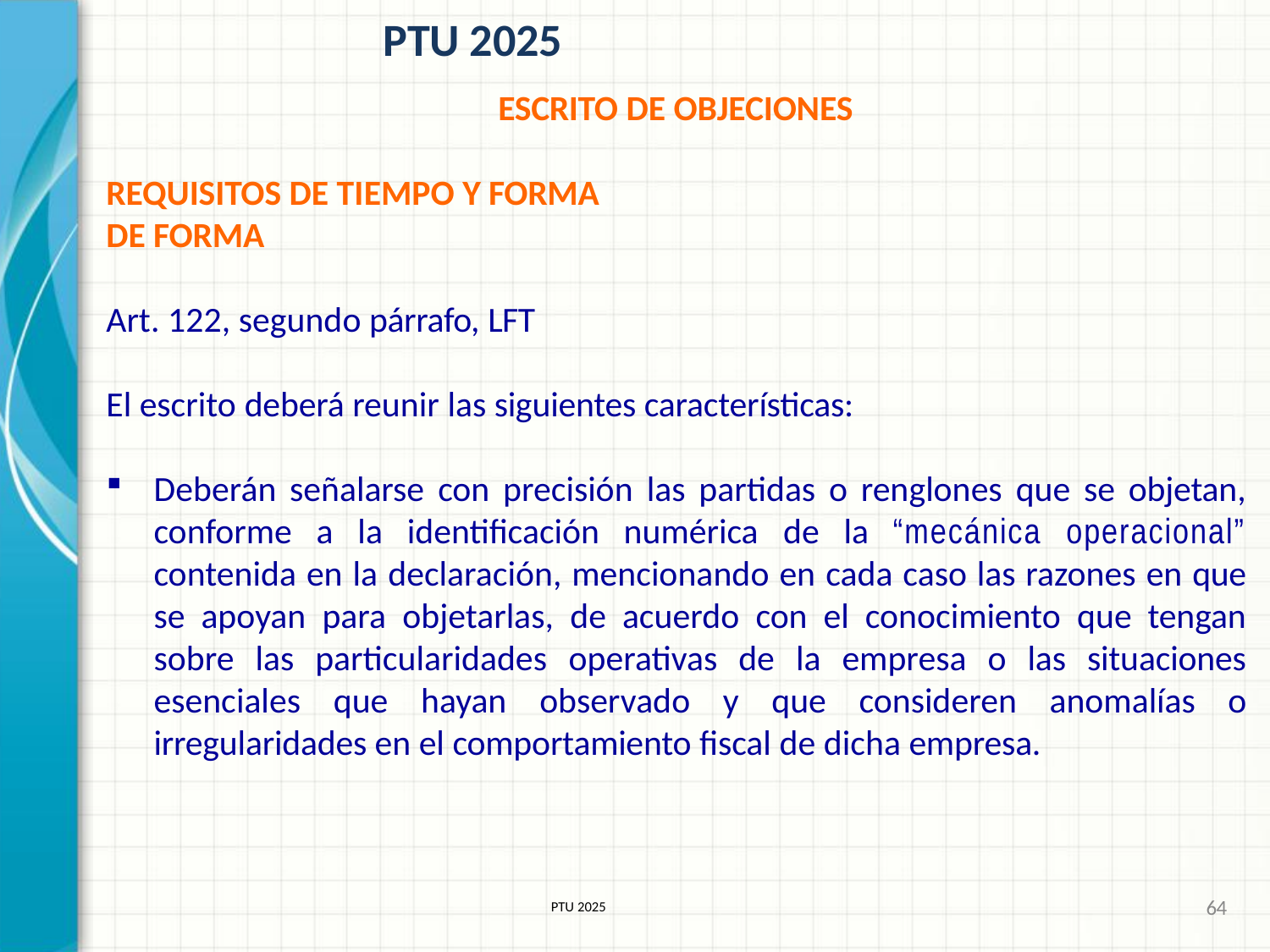

# PTU 2025
ESCRITO DE OBJECIONES
REQUISITOS DE TIEMPO Y FORMA
DE FORMA
Art. 122, segundo párrafo, LFT
El escrito deberá reunir las siguientes características:
Deberán señalarse con precisión las partidas o renglones que se objetan, conforme  a  la  identificación  numérica  de  la  “mecánica  operacional” contenida en la declaración, mencionando en cada caso las razones en que se apoyan para objetarlas, de acuerdo con el conocimiento que tengan sobre  las  particularidades  operativas  de  la  empresa  o  las  situaciones esenciales  que  hayan  observado  y  que  consideren  anomalías  o irregularidades en el comportamiento fiscal de dicha empresa.
64
PTU 2025